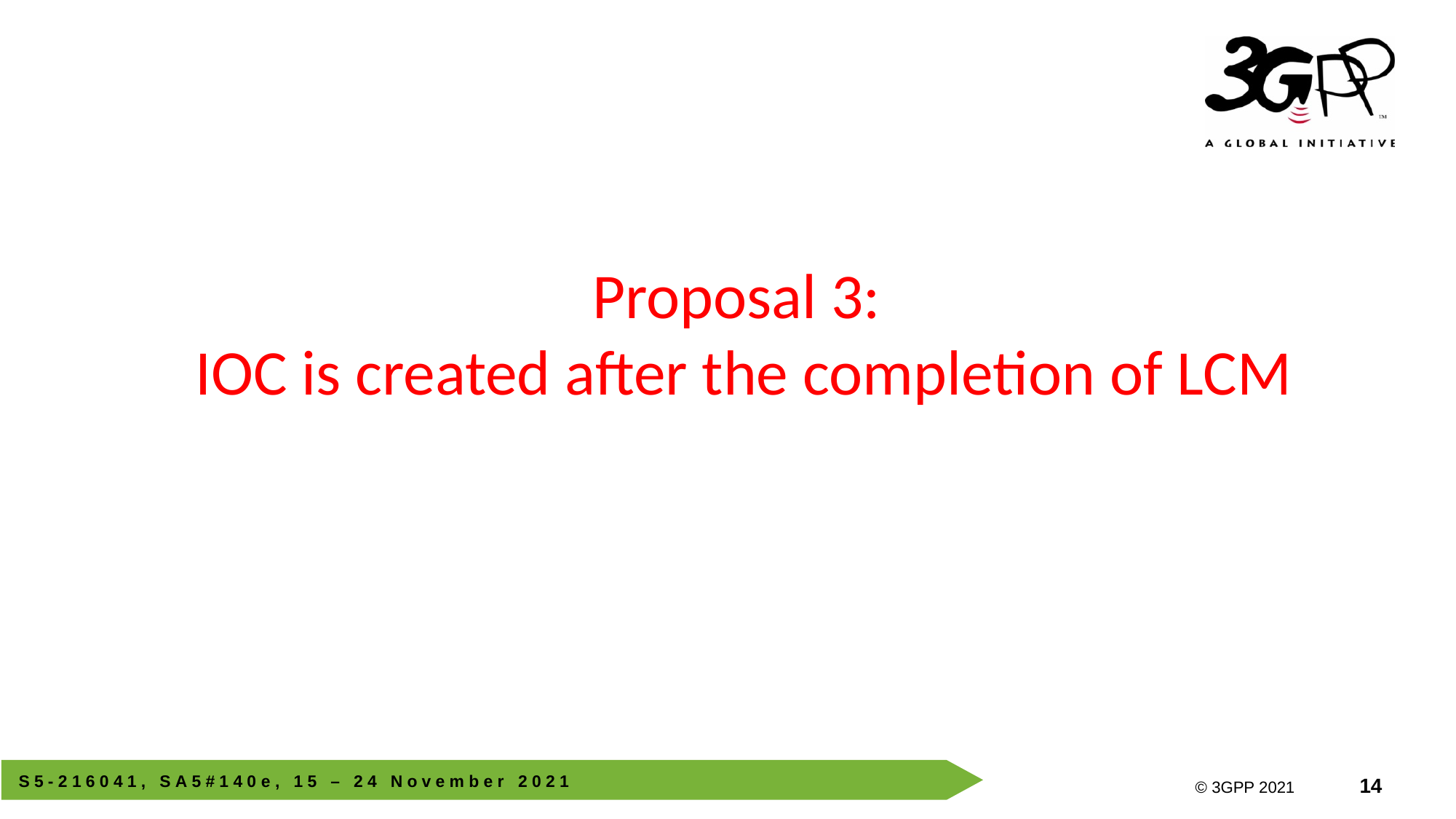

# Proposal 3: IOC is created after the completion of LCM